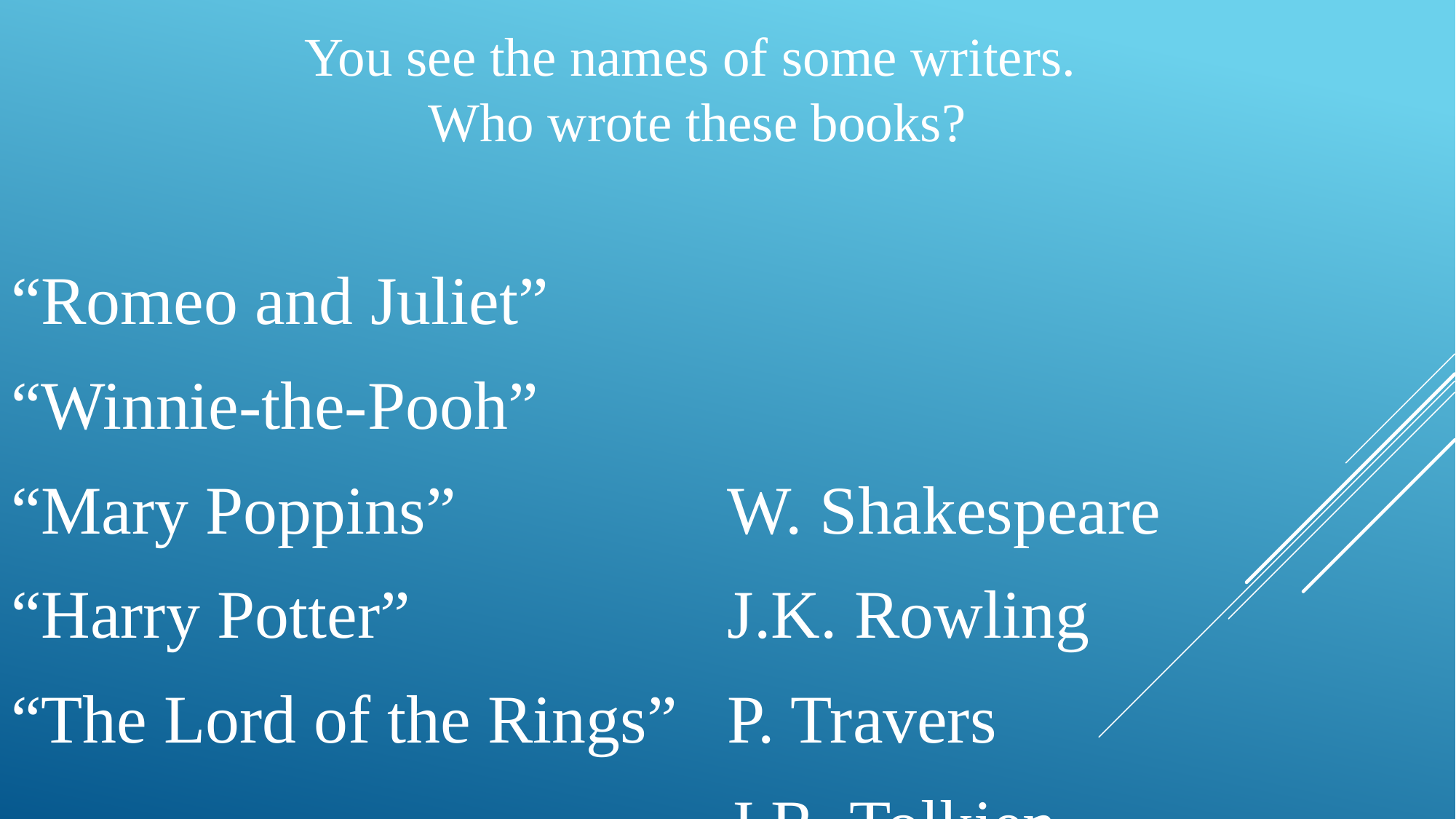

You see the names of some writers.
Who wrote these books?
“Romeo and Juliet”
“Winnie-the-Pooh”
“Mary Poppins”
“Harry Potter”
“The Lord of the Rings”

W. Shakespeare
J.K. Rowling
P. Travers
J.R. Tolkien
A. Milne